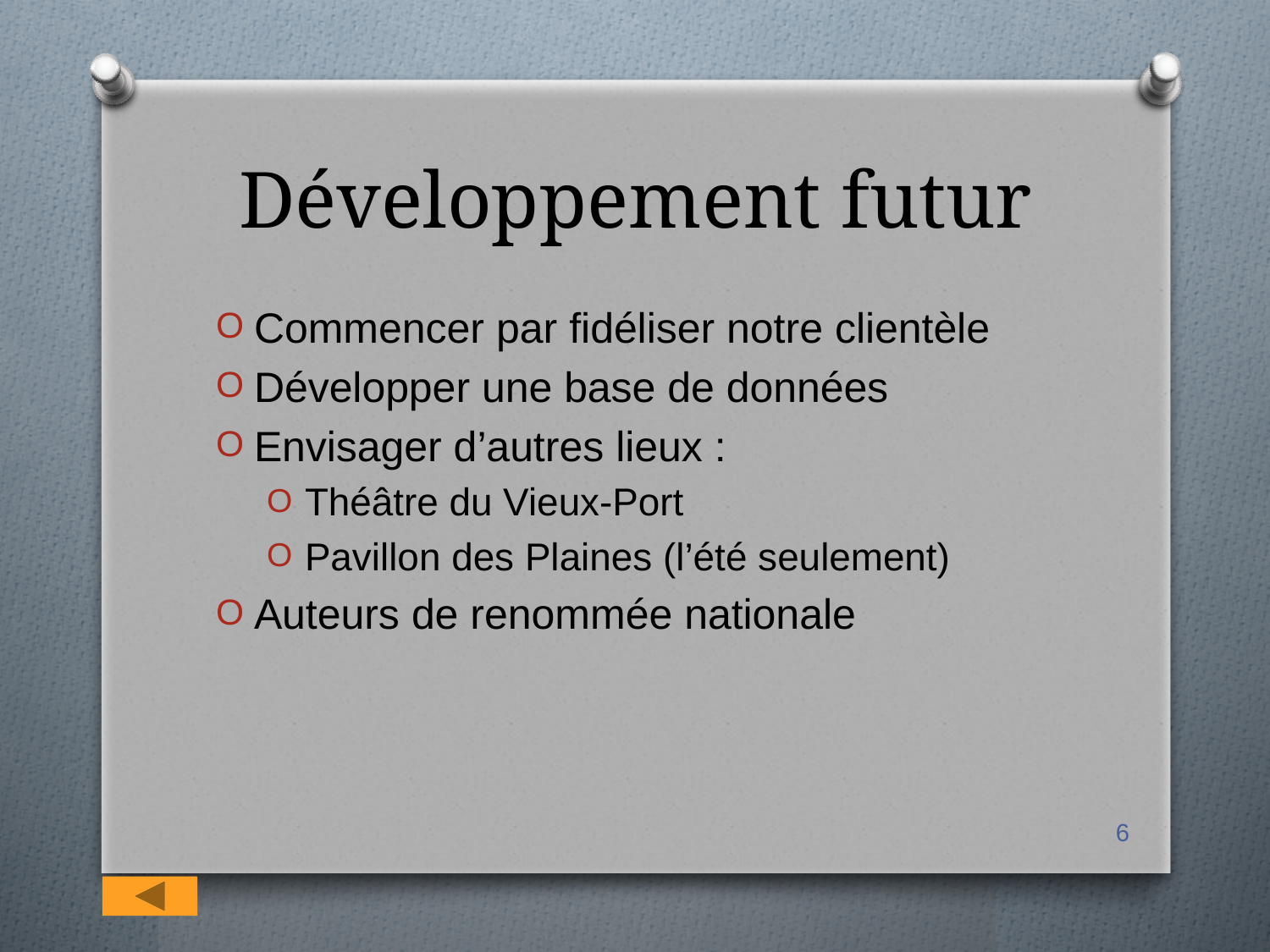

# Développement futur
Commencer par fidéliser notre clientèle
Développer une base de données
Envisager d’autres lieux :
Théâtre du Vieux-Port
Pavillon des Plaines (l’été seulement)
Auteurs de renommée nationale
6